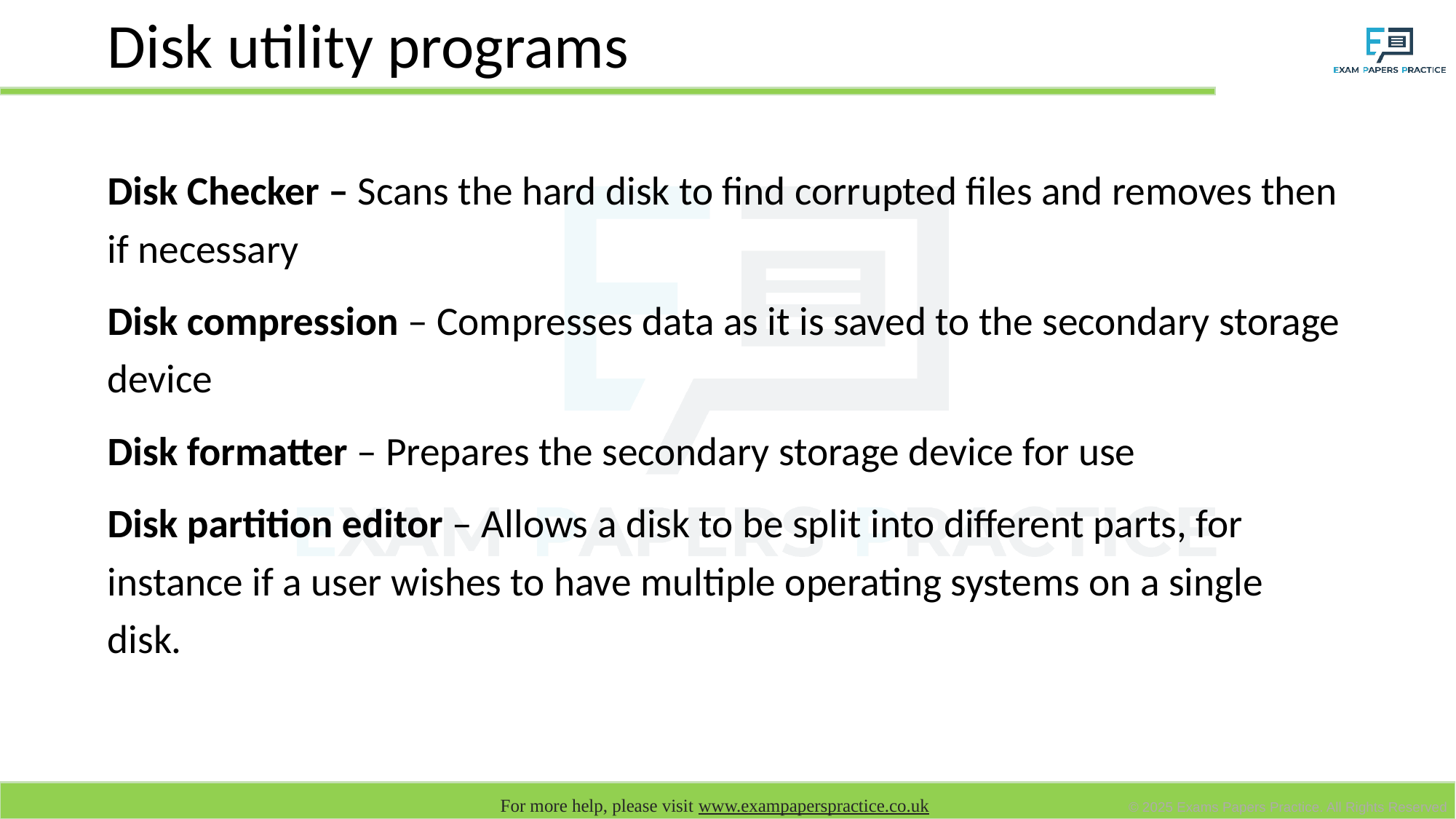

# Disk utility programs
Disk Checker – Scans the hard disk to find corrupted files and removes then if necessary
Disk compression – Compresses data as it is saved to the secondary storage device
Disk formatter – Prepares the secondary storage device for use
Disk partition editor – Allows a disk to be split into different parts, for instance if a user wishes to have multiple operating systems on a single disk.